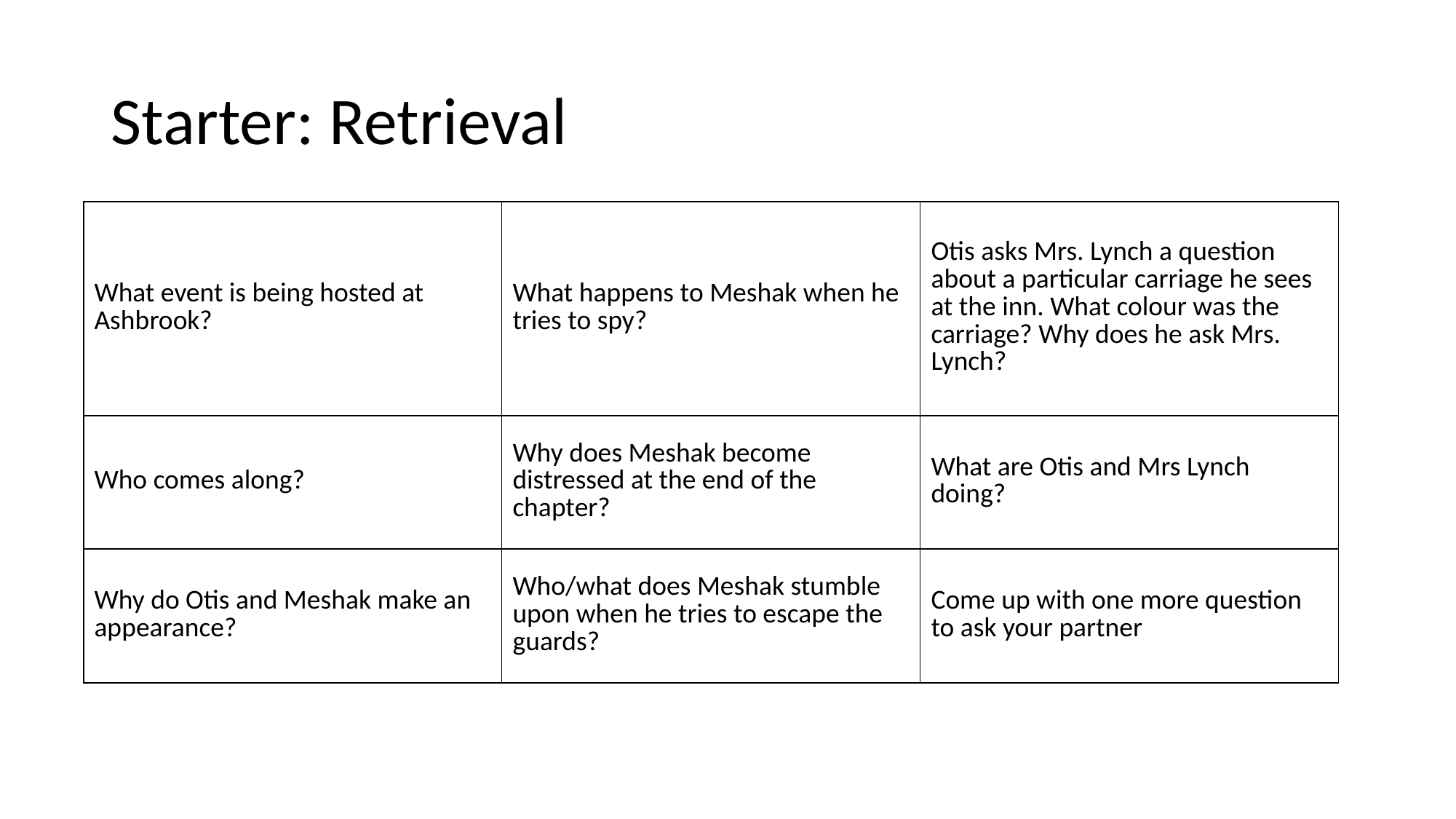

# Starter: Retrieval
| What event is being hosted at Ashbrook? | What happens to Meshak when he tries to spy? | Otis asks Mrs. Lynch a question about a particular carriage he sees at the inn. What colour was the carriage? Why does he ask Mrs. Lynch? |
| --- | --- | --- |
| Who comes along? | Why does Meshak become distressed at the end of the chapter? | What are Otis and Mrs Lynch doing? |
| Why do Otis and Meshak make an appearance? | Who/what does Meshak stumble upon when he tries to escape the guards? | Come up with one more question to ask your partner |